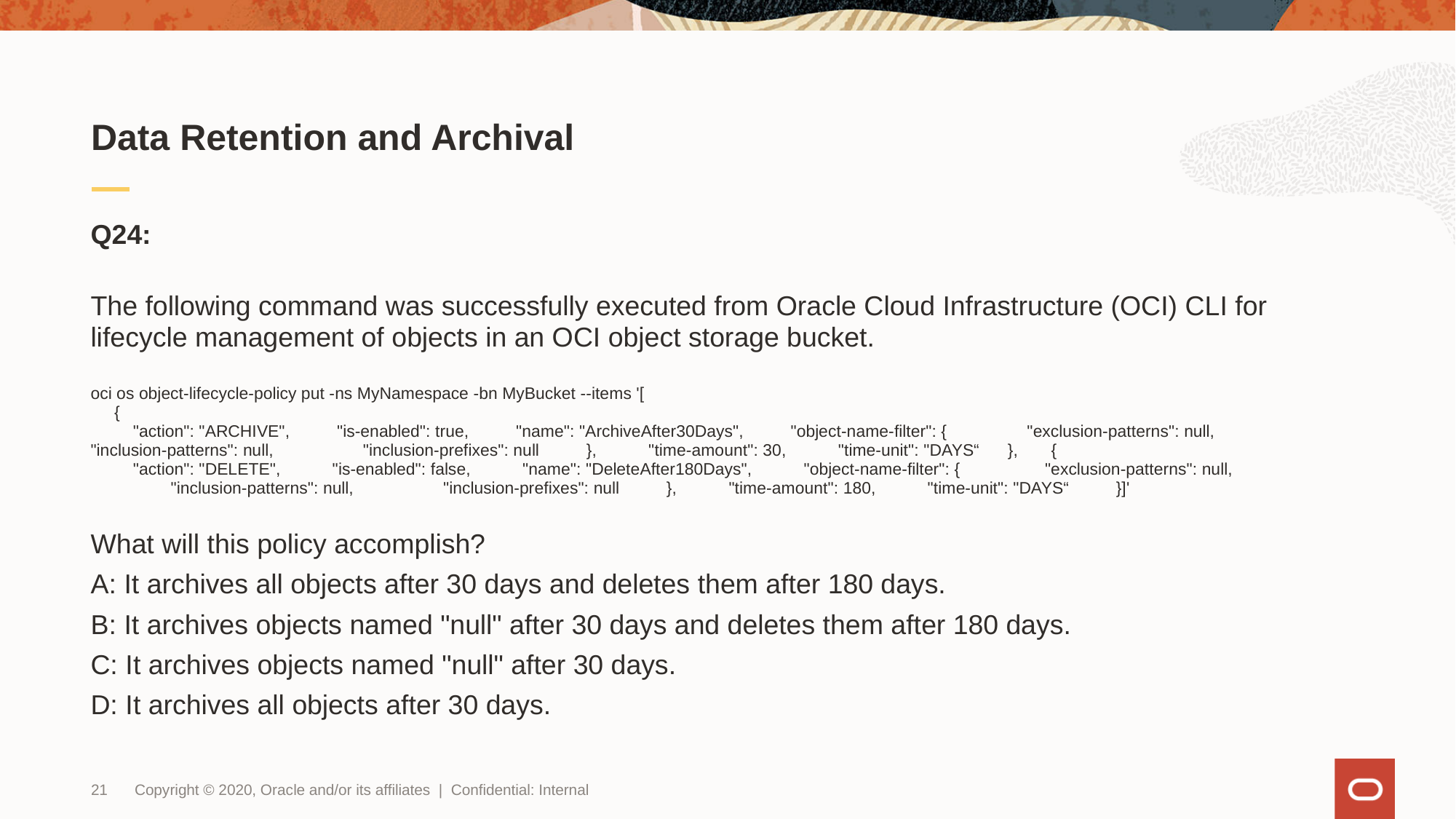

# Data Retention and Archival
Q24:
The following command was successfully executed from Oracle Cloud Infrastructure (OCI) CLI for lifecycle management of objects in an OCI object storage bucket.
oci os object-lifecycle-policy put -ns MyNamespace -bn MyBucket --items '[
     {
         "action": "ARCHIVE",          "is-enabled": true,          "name": "ArchiveAfter30Days",          "object-name-filter": {                 "exclusion-patterns": null,                   "inclusion-patterns": null,                   "inclusion-prefixes": null          },           "time-amount": 30,           "time-unit": "DAYS“      },       {
         "action": "DELETE",           "is-enabled": false,           "name": "DeleteAfter180Days",           "object-name-filter": {                  "exclusion-patterns": null,
                 "inclusion-patterns": null,                   "inclusion-prefixes": null          },           "time-amount": 180,           "time-unit": "DAYS“          }]'
What will this policy accomplish?
A: It archives all objects after 30 days and deletes them after 180 days.
B: It archives objects named "null" after 30 days and deletes them after 180 days.
C: It archives objects named "null" after 30 days.
D: It archives all objects after 30 days.
21
Copyright © 2020, Oracle and/or its affiliates  |  Confidential: Internal